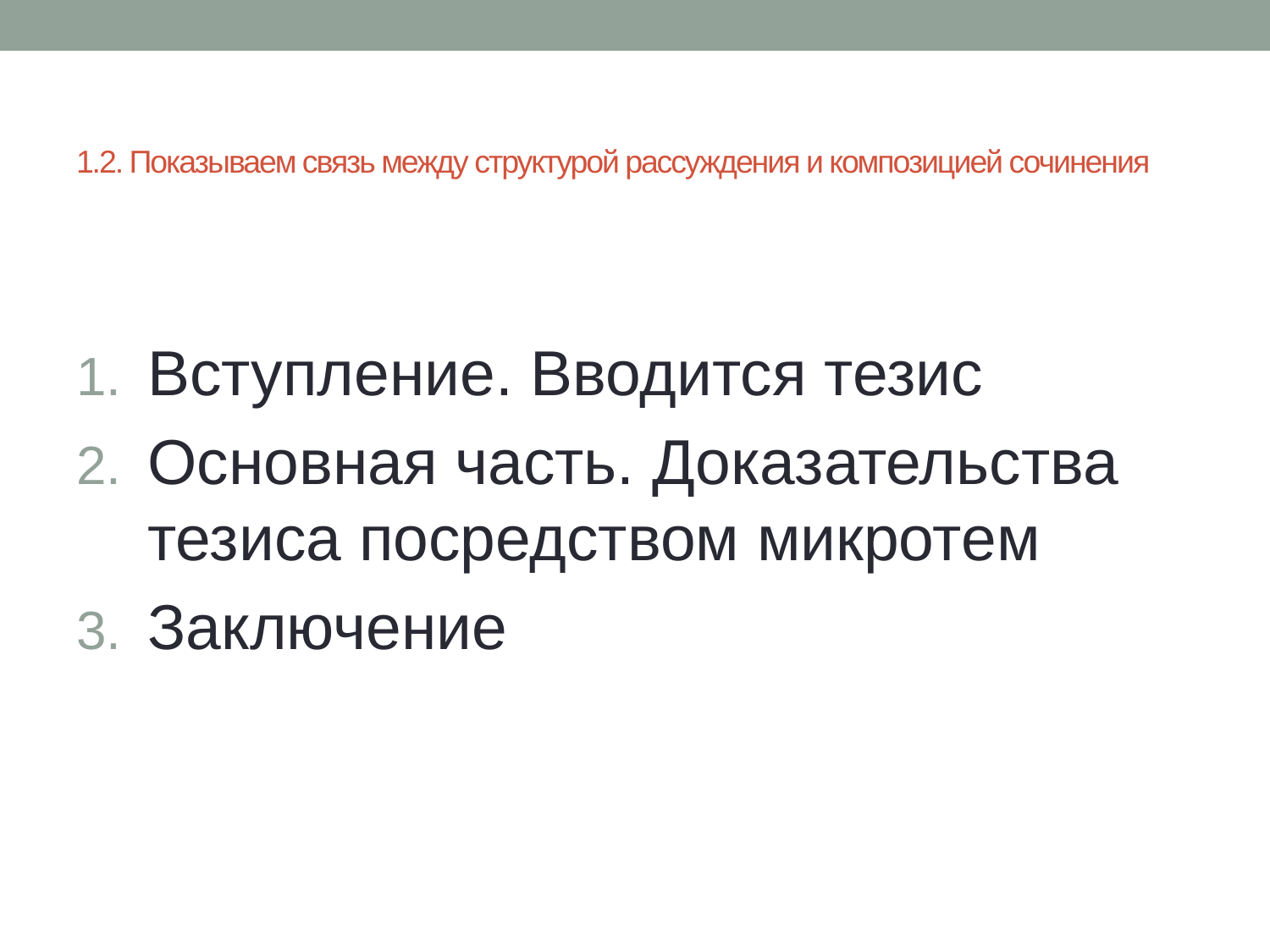

# 1.2. Показываем связь между структурой рассуждения и композицией сочинения
Вступление. Вводится тезис
Основная часть. Доказательства тезиса посредством микротем
Заключение